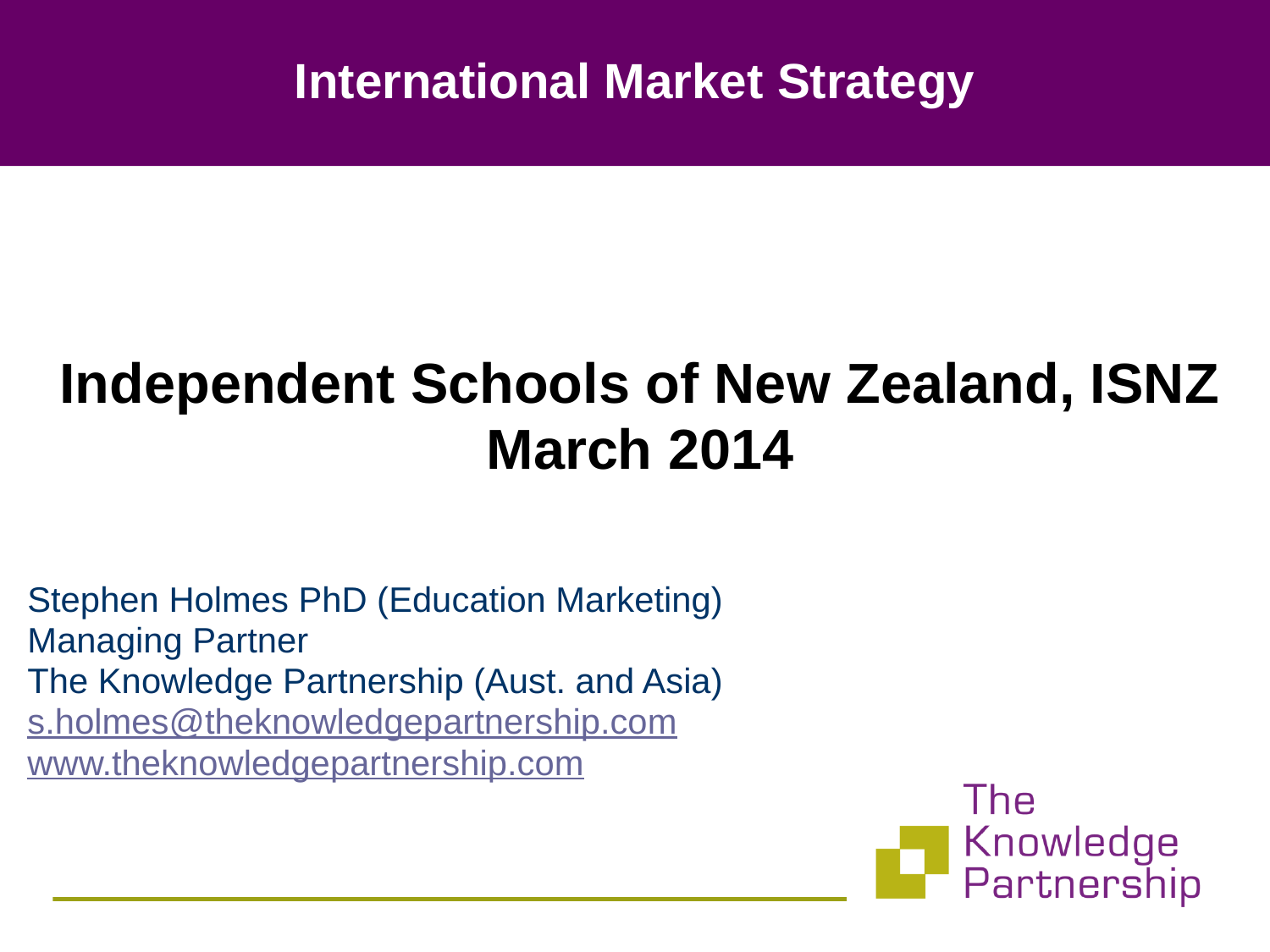

International Market Strategy

Independent Schools of New Zealand, ISNZ
March 2014

Stephen Holmes PhD (Education Marketing)
Managing Partner
The Knowledge Partnership (Aust. and Asia)
s.holmes@theknowledgepartnership.com
www.theknowledgepartnership.com